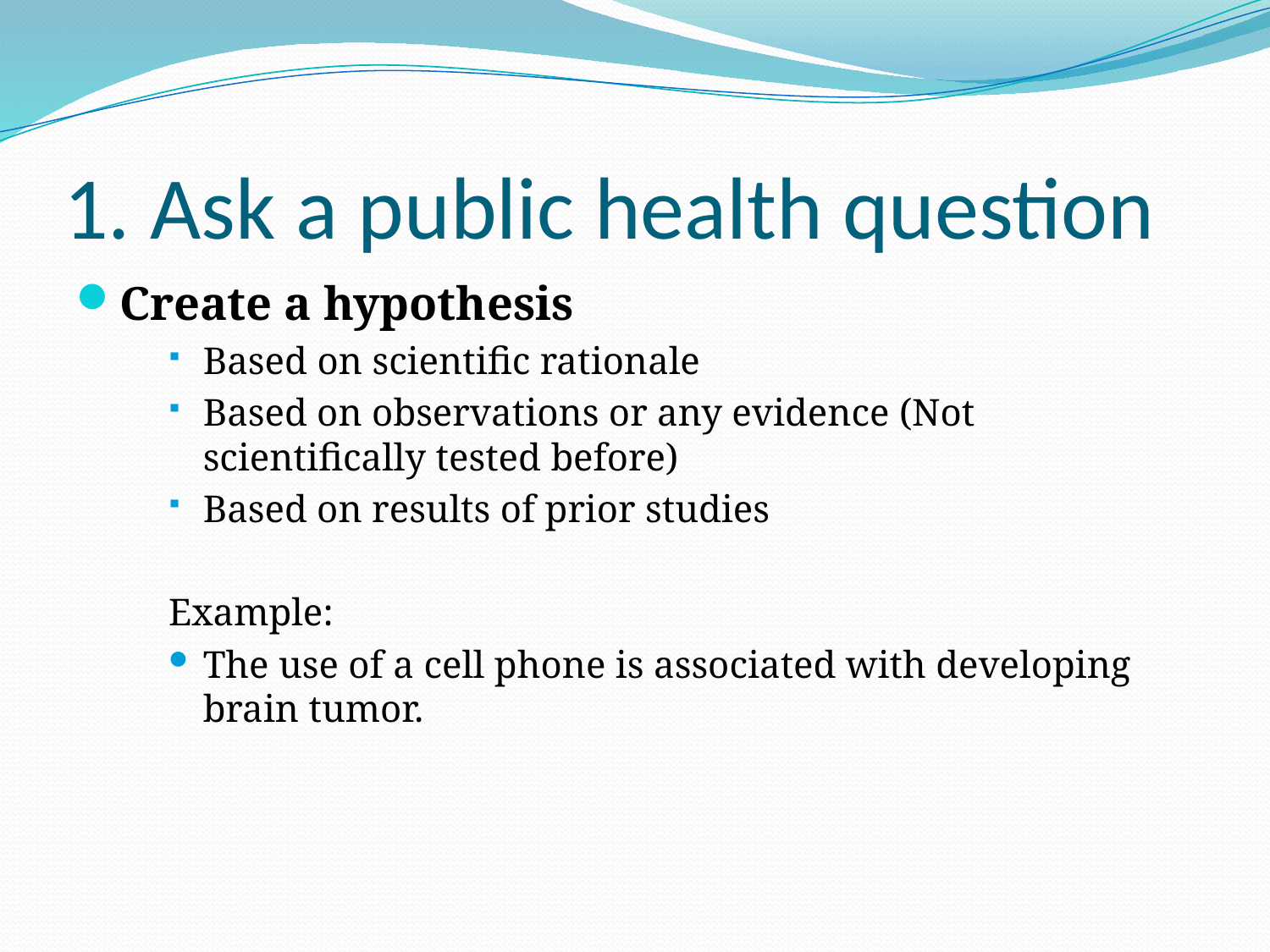

# 1. Ask a public health question
Create a hypothesis
Based on scientific rationale
Based on observations or any evidence (Not scientifically tested before)
Based on results of prior studies

Example:
The use of a cell phone is associated with developing brain tumor.